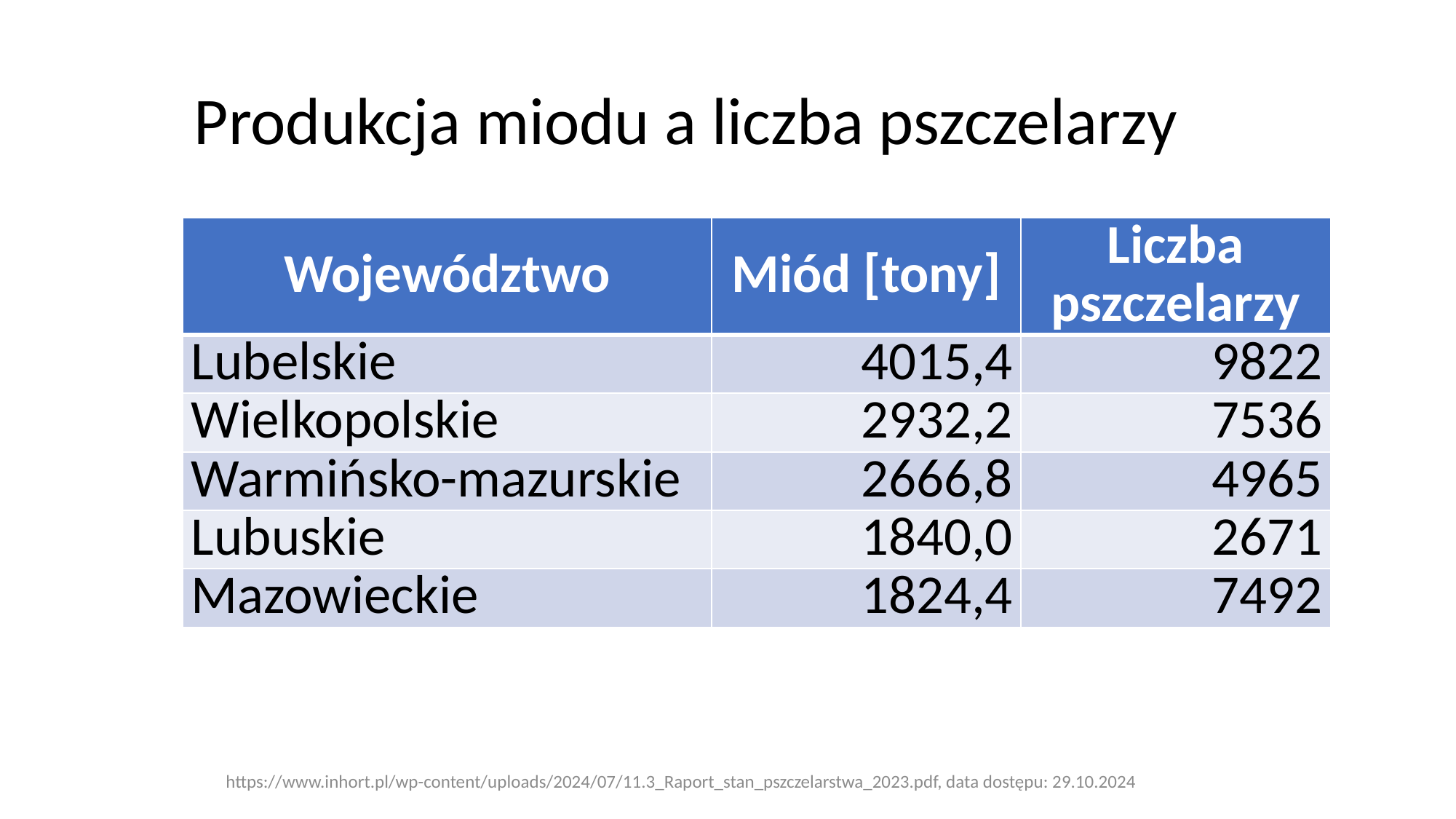

# Produkcja miodu a liczba pszczelarzy
| Województwo | Miód [tony] | Liczba pszczelarzy |
| --- | --- | --- |
| Lubelskie | 4015,4 | 9822 |
| Wielkopolskie | 2932,2 | 7536 |
| Warmińsko-mazurskie | 2666,8 | 4965 |
| Lubuskie | 1840,0 | 2671 |
| Mazowieckie | 1824,4 | 7492 |
https://www.inhort.pl/wp-content/uploads/2024/07/11.3_Raport_stan_pszczelarstwa_2023.pdf, data dostępu: 29.10.2024